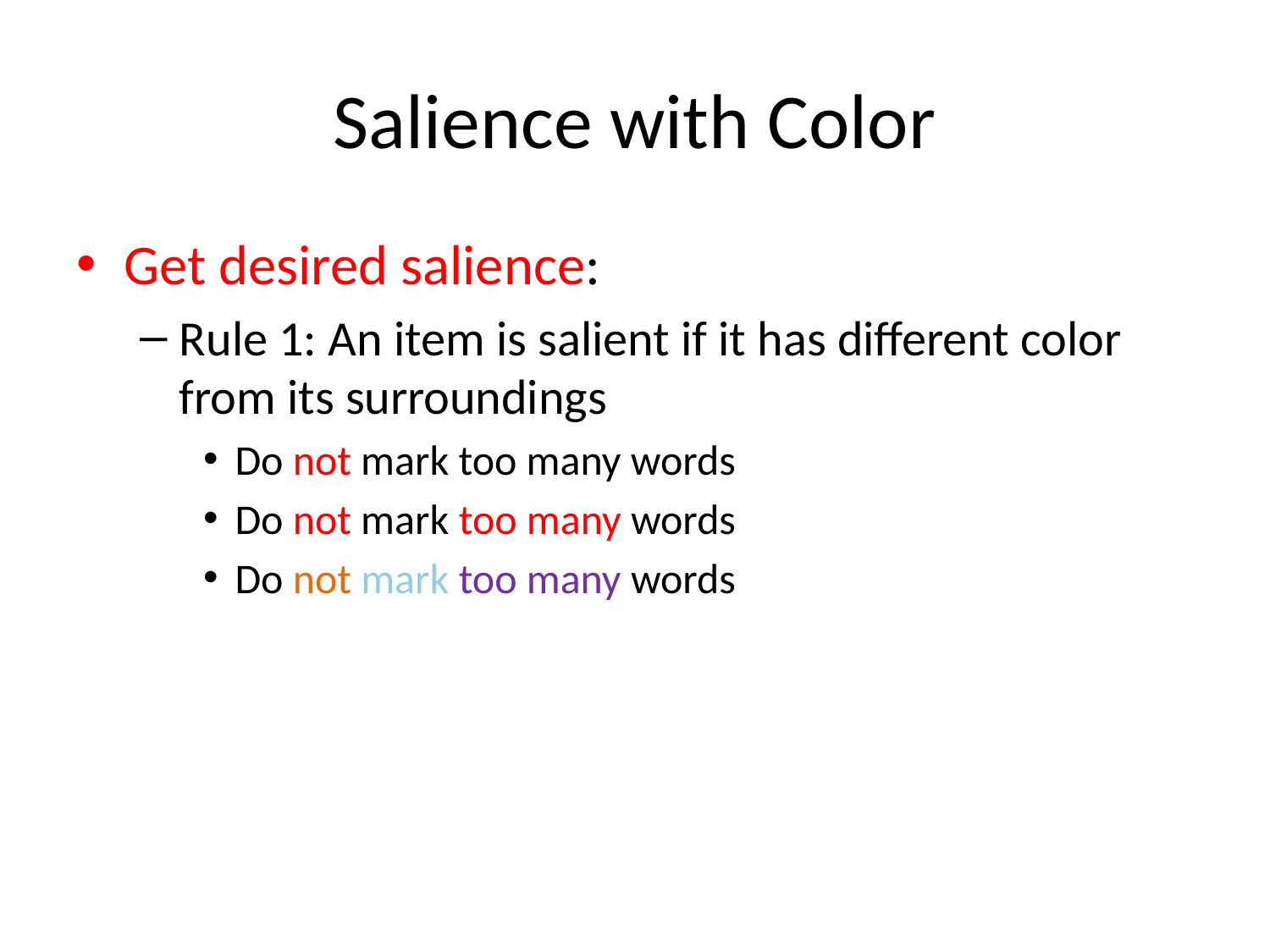

# Salience with Color
Get desired salience:
Rule 1: An item is salient if it has different color from its surroundings
Do not mark too many words
Do not mark too many words
Do not mark too many words